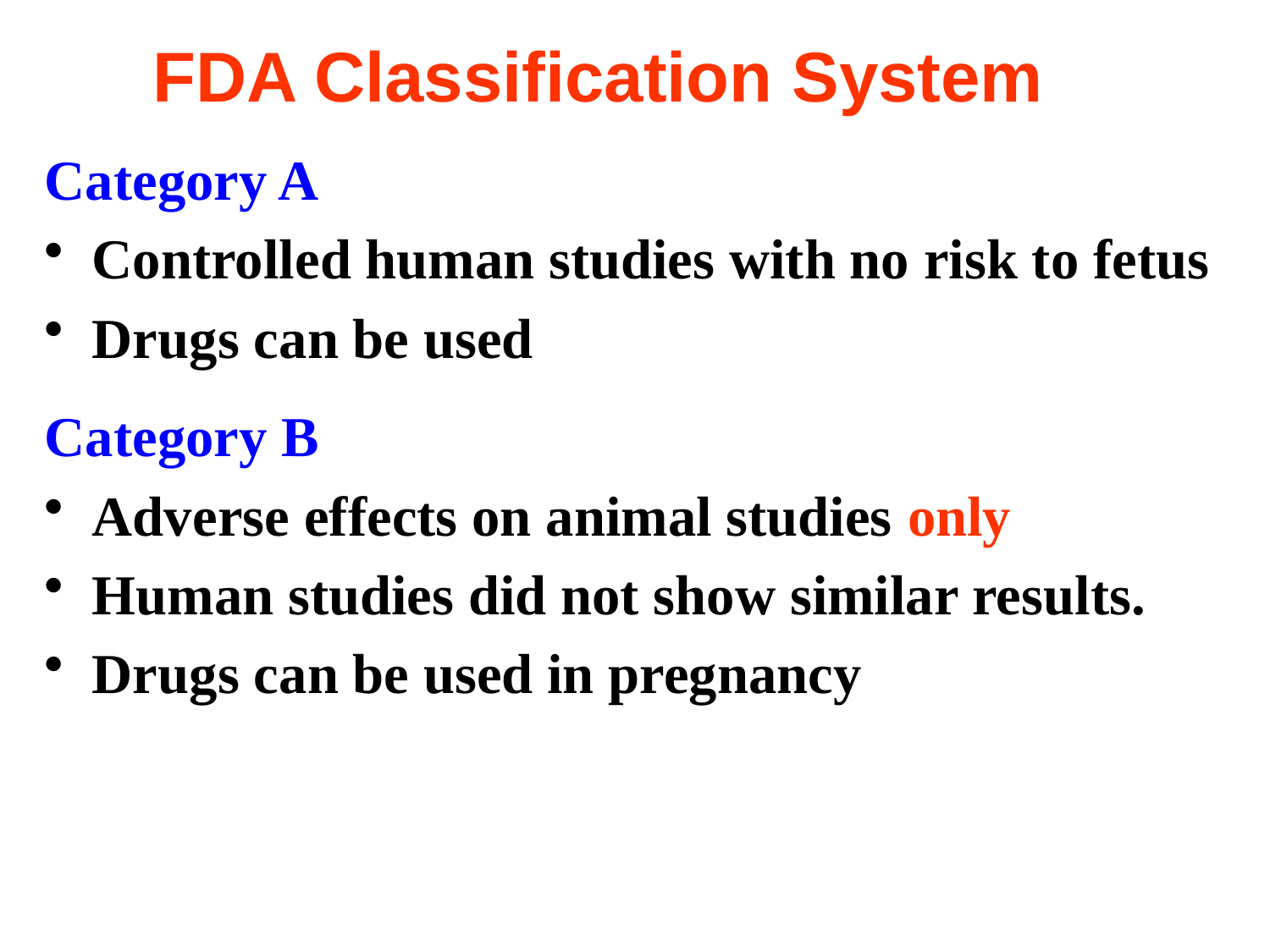

# FDA Classification System
Category A
Controlled human studies with no risk to fetus
Drugs can be used

Category B
Adverse effects on animal studies only
Human studies did not show similar results.
Drugs can be used in pregnancy